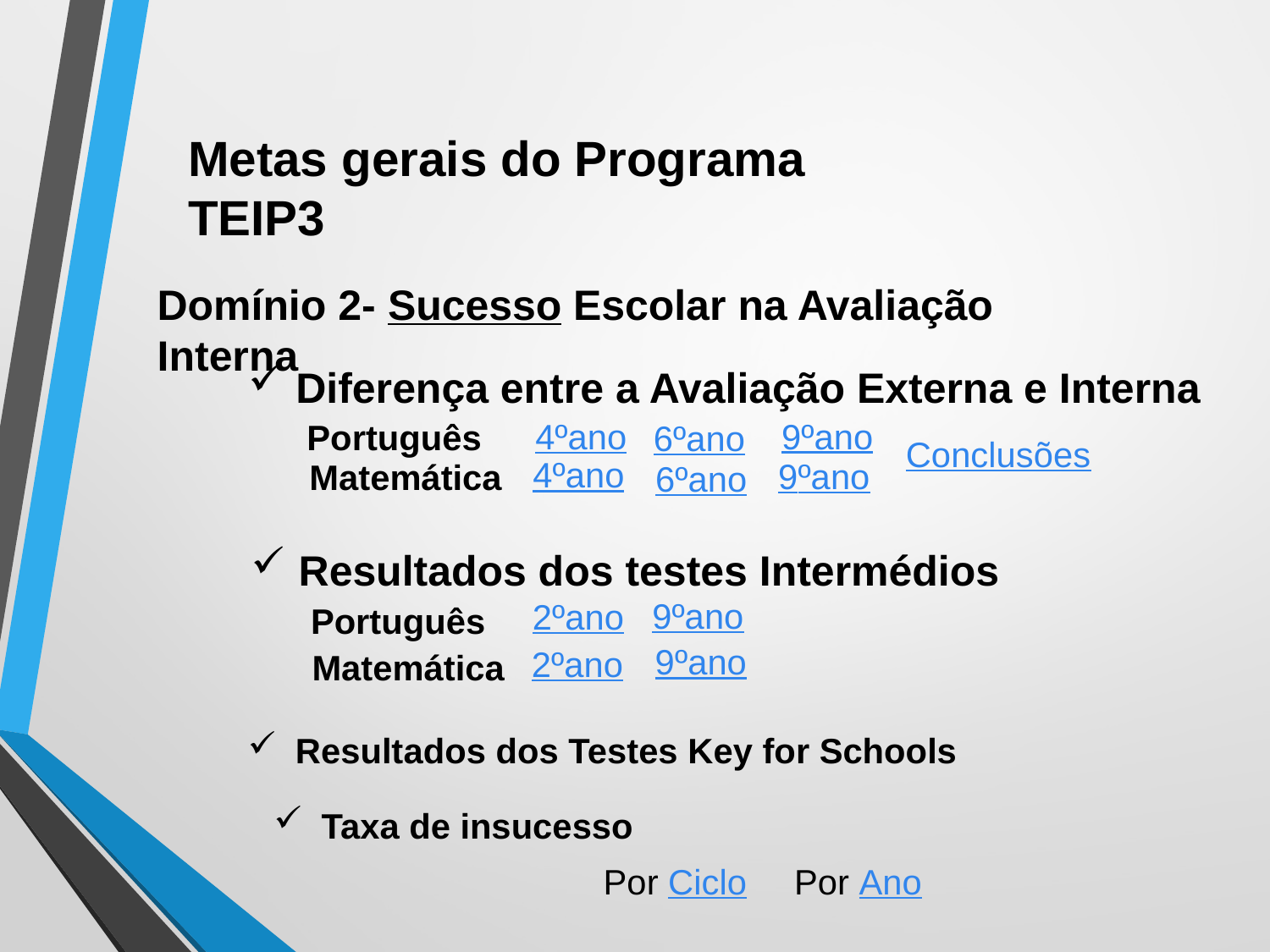

Metas gerais do Programa TEIP3
Domínio 2- Sucesso Escolar na Avaliação Interna
Diferença entre a Avaliação Externa e Interna
9ºano
4ºano
Português
6ºano
Conclusões
4ºano
9ºano
Matemática
6ºano
Resultados dos testes Intermédios
9ºano
2ºano
Português
9ºano
2ºano
Matemática
Resultados dos Testes Key for Schools
Taxa de insucesso
Por Ciclo
Por Ano